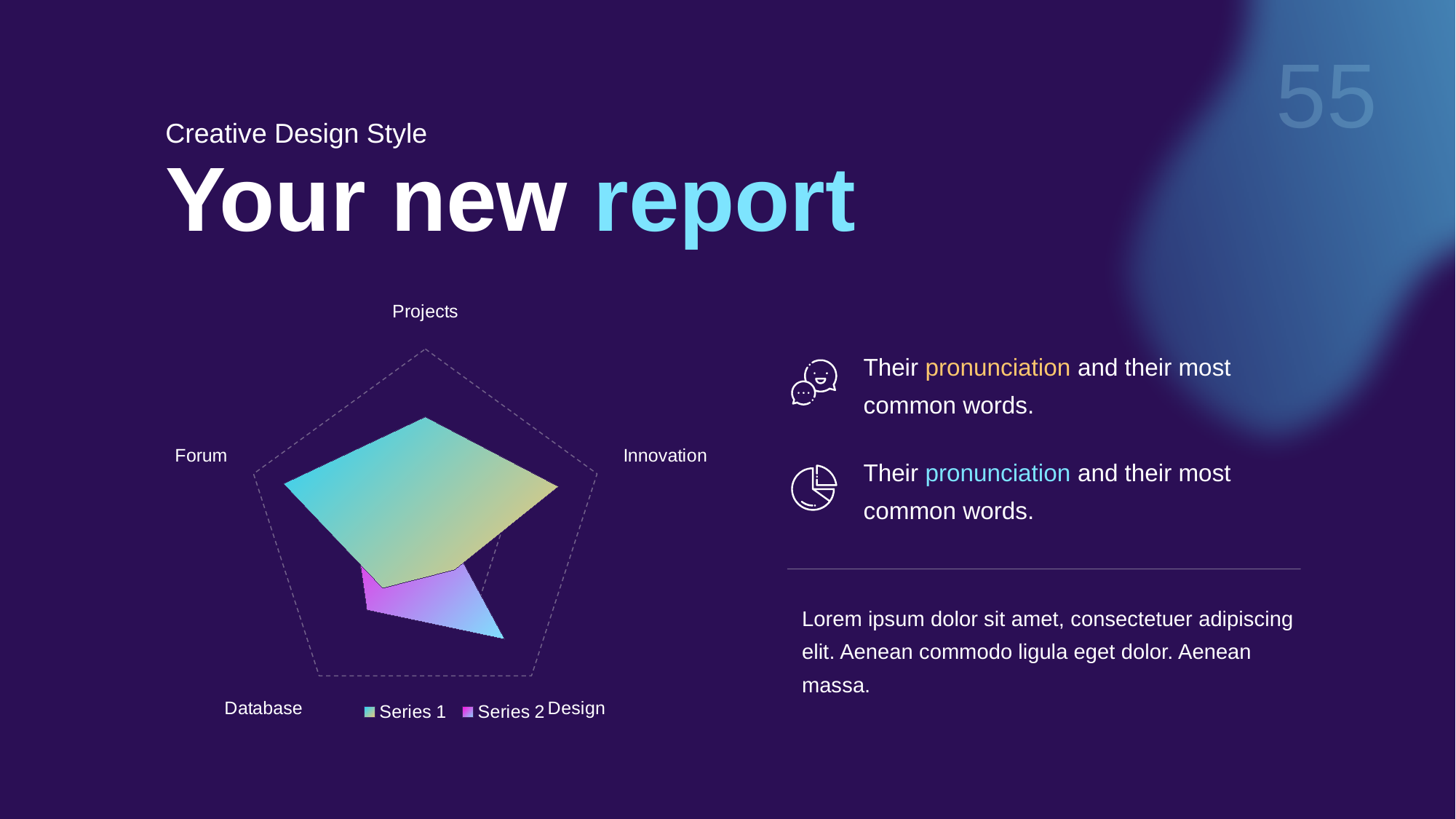

Creative Design Style
Your new report

### Chart

| Category | Series 1 | Series 2 |
|---|---|---|
| Projects | 25.0 | 10.0 |
| Innovation | 31.0 | 4.0 |
| Design | 11.0 | 30.0 |
| Database | 16.0 | 22.0 |
| Forum | 33.0 | 17.0 |
Their pronunciation and their most common words.

Their pronunciation and their most common words.

Lorem ipsum dolor sit amet, consectetuer adipiscing elit. Aenean commodo ligula eget dolor. Aenean massa.